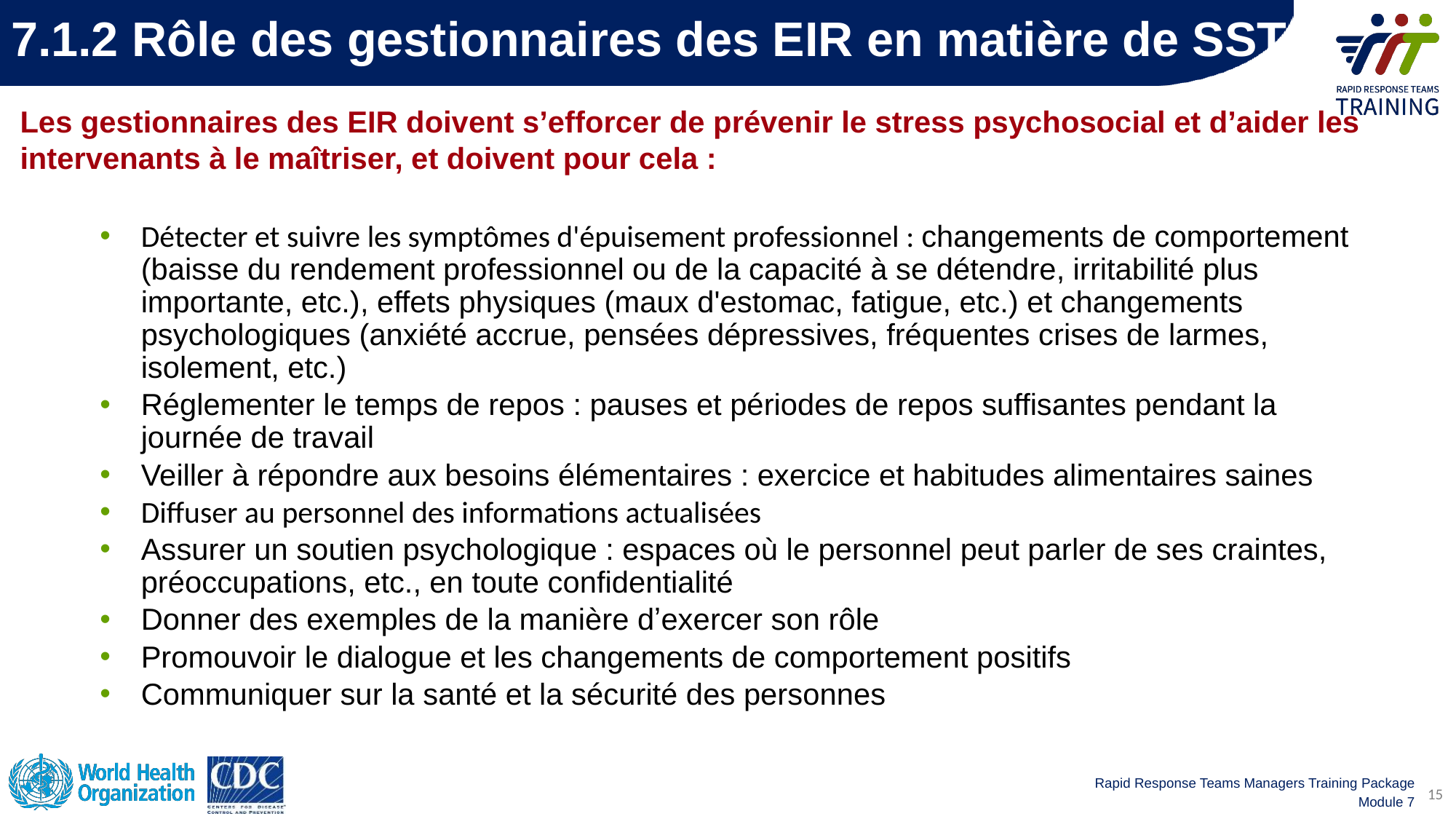

7.1.2 Rôle des gestionnaires des EIR en matière de SST
Les gestionnaires des EIR doivent sʼefforcer de prévenir le stress psychosocial et dʼaider les intervenants à le maîtriser, et doivent pour cela :
Détecter et suivre les symptômes d'épuisement professionnel : changements de comportement (baisse du rendement professionnel ou de la capacité à se détendre, irritabilité plus importante, etc.), effets physiques (maux d'estomac, fatigue, etc.) et changements psychologiques (anxiété accrue, pensées dépressives, fréquentes crises de larmes, isolement, etc.)
Réglementer le temps de repos : pauses et périodes de repos suffisantes pendant la journée de travail
Veiller à répondre aux besoins élémentaires : exercice et habitudes alimentaires saines
Diffuser au personnel des informations actualisées
Assurer un soutien psychologique : espaces où le personnel peut parler de ses craintes, préoccupations, etc., en toute confidentialité
Donner des exemples de la manière dʼexercer son rôle
Promouvoir le dialogue et les changements de comportement positifs
Communiquer sur la santé et la sécurité des personnes
15